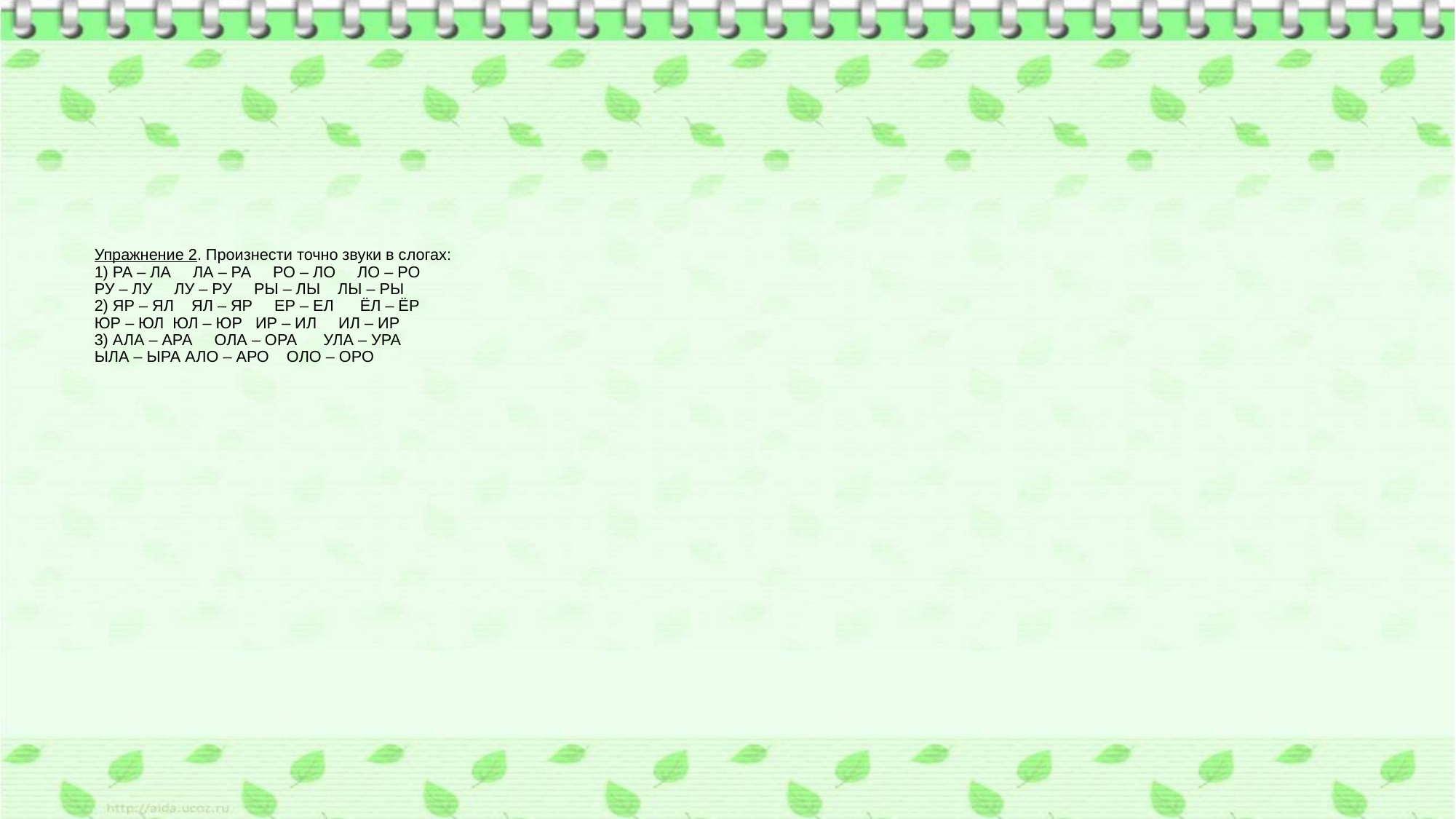

# Упражнение 2. Произнести точно звуки в слогах: 1) РА – ЛА     ЛА – РА     РО – ЛО     ЛО – РО    РУ – ЛУ     ЛУ – РУ     РЫ – ЛЫ    ЛЫ – РЫ  2) ЯР – ЯЛ    ЯЛ – ЯР     ЕР – ЕЛ      ЁЛ – ЁР  ЮР – ЮЛ  ЮЛ – ЮР   ИР – ИЛ     ИЛ – ИР  3) АЛА – АРА     ОЛА – ОРА      УЛА – УРА    ЫЛА – ЫРА АЛО – АРО    ОЛО – ОРО